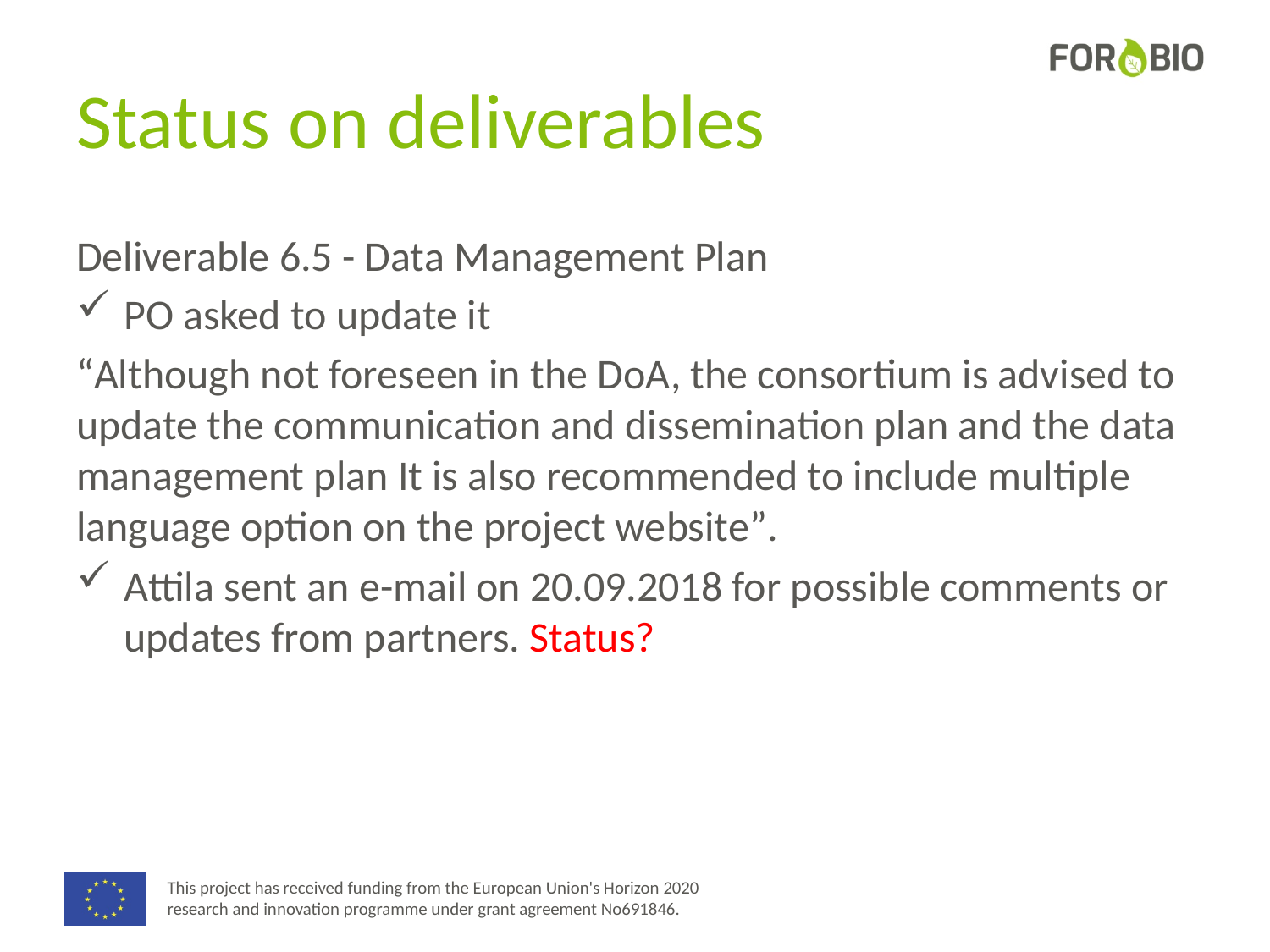

# Status on deliverables
Deliverable 6.5 - Data Management Plan
PO asked to update it
“Although not foreseen in the DoA, the consortium is advised to update the communication and dissemination plan and the data management plan It is also recommended to include multiple language option on the project website”.
Attila sent an e-mail on 20.09.2018 for possible comments or updates from partners. Status?